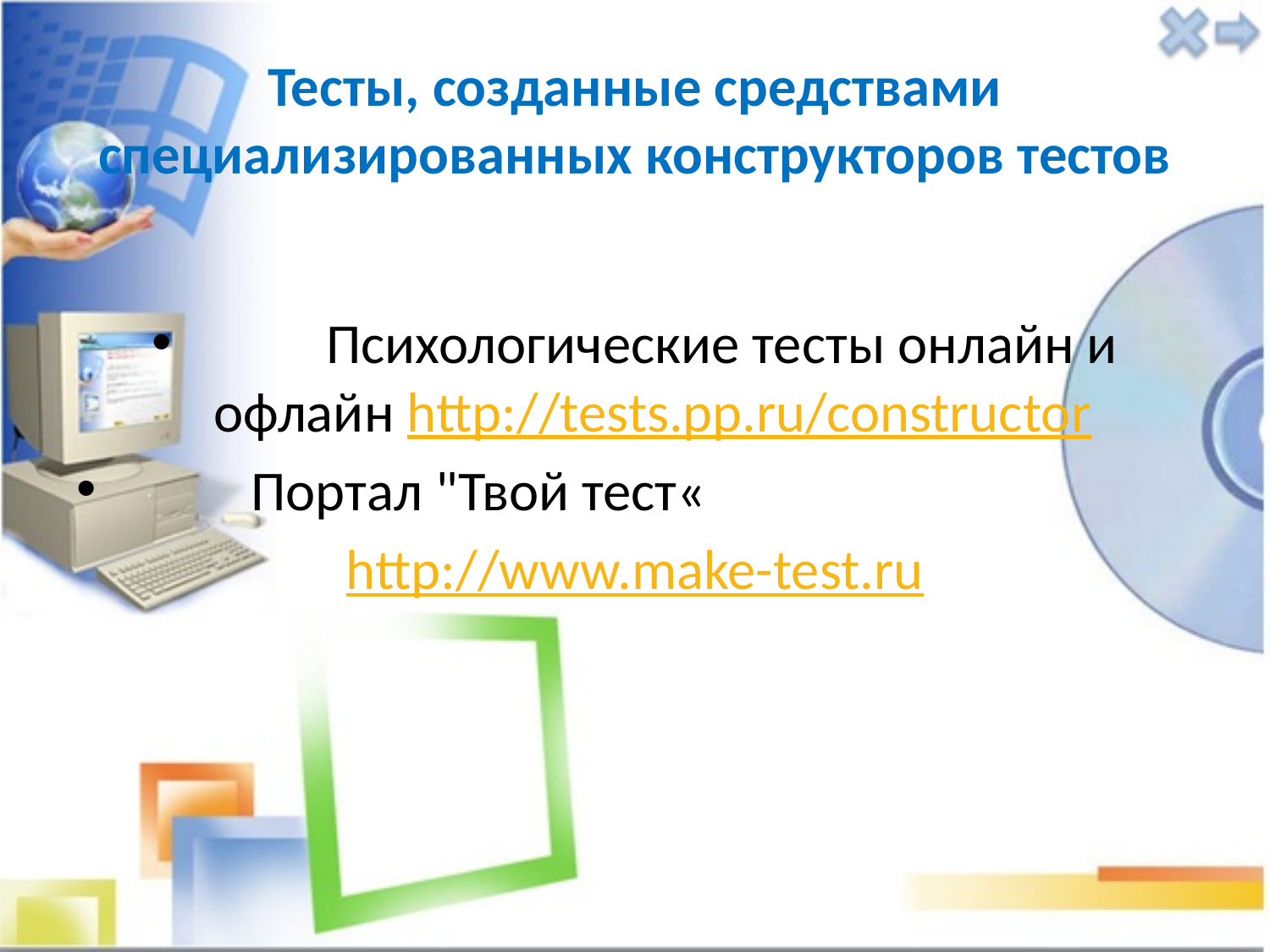

# Тесты, созданные средствами специализированных конструкторов тестов

	Психологические тесты онлайн и офлайн http://tests.pp.ru/constructor
	Портал "Твой тест«
 http://www.make-test.ru